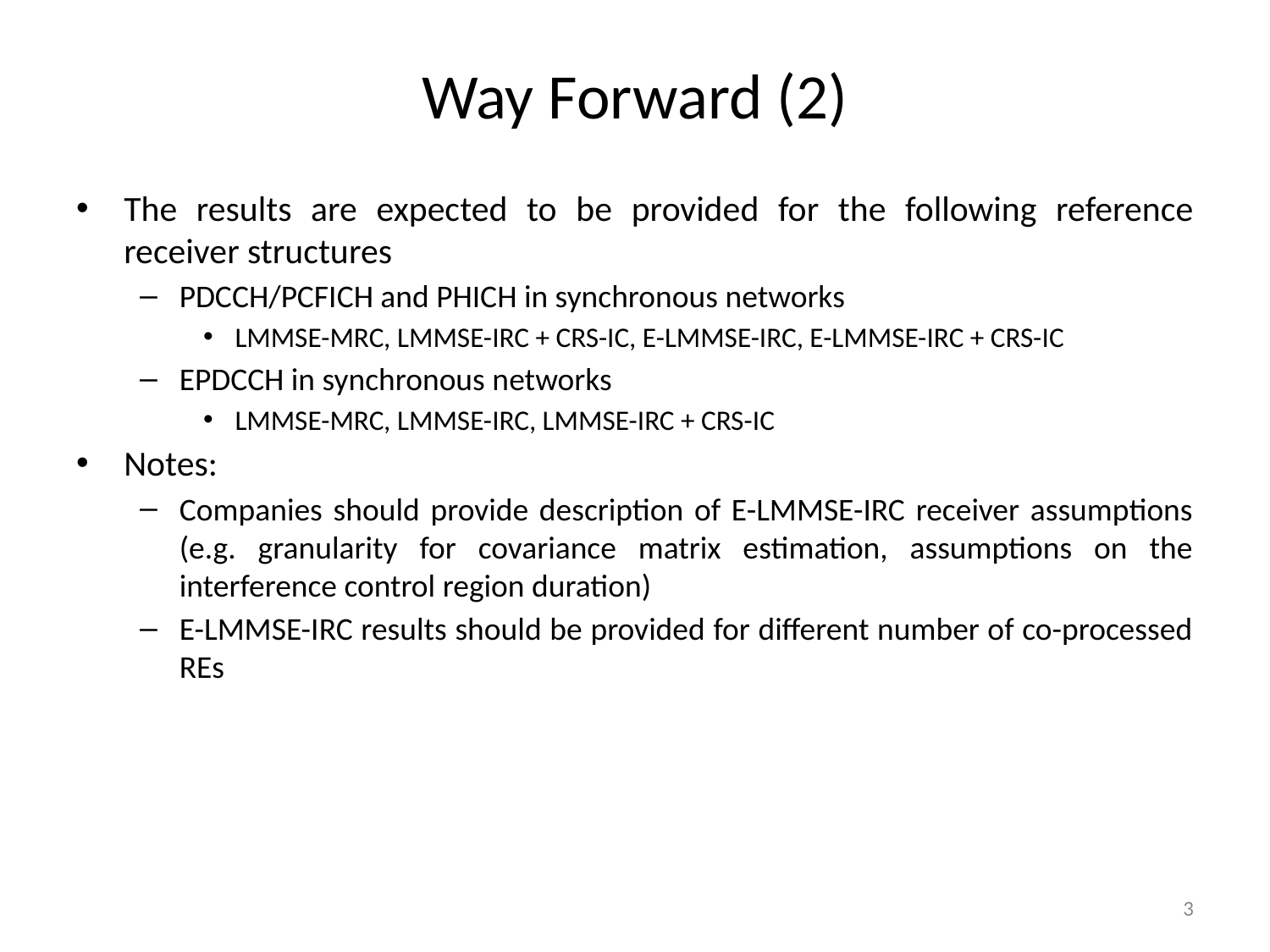

# Way Forward (2)
The results are expected to be provided for the following reference receiver structures
PDCCH/PCFICH and PHICH in synchronous networks
LMMSE-MRC, LMMSE-IRC + CRS-IC, E-LMMSE-IRC, E-LMMSE-IRC + CRS-IC
EPDCCH in synchronous networks
LMMSE-MRC, LMMSE-IRC, LMMSE-IRC + CRS-IC
Notes:
Companies should provide description of E-LMMSE-IRC receiver assumptions (e.g. granularity for covariance matrix estimation, assumptions on the interference control region duration)
E-LMMSE-IRC results should be provided for different number of co-processed REs

3